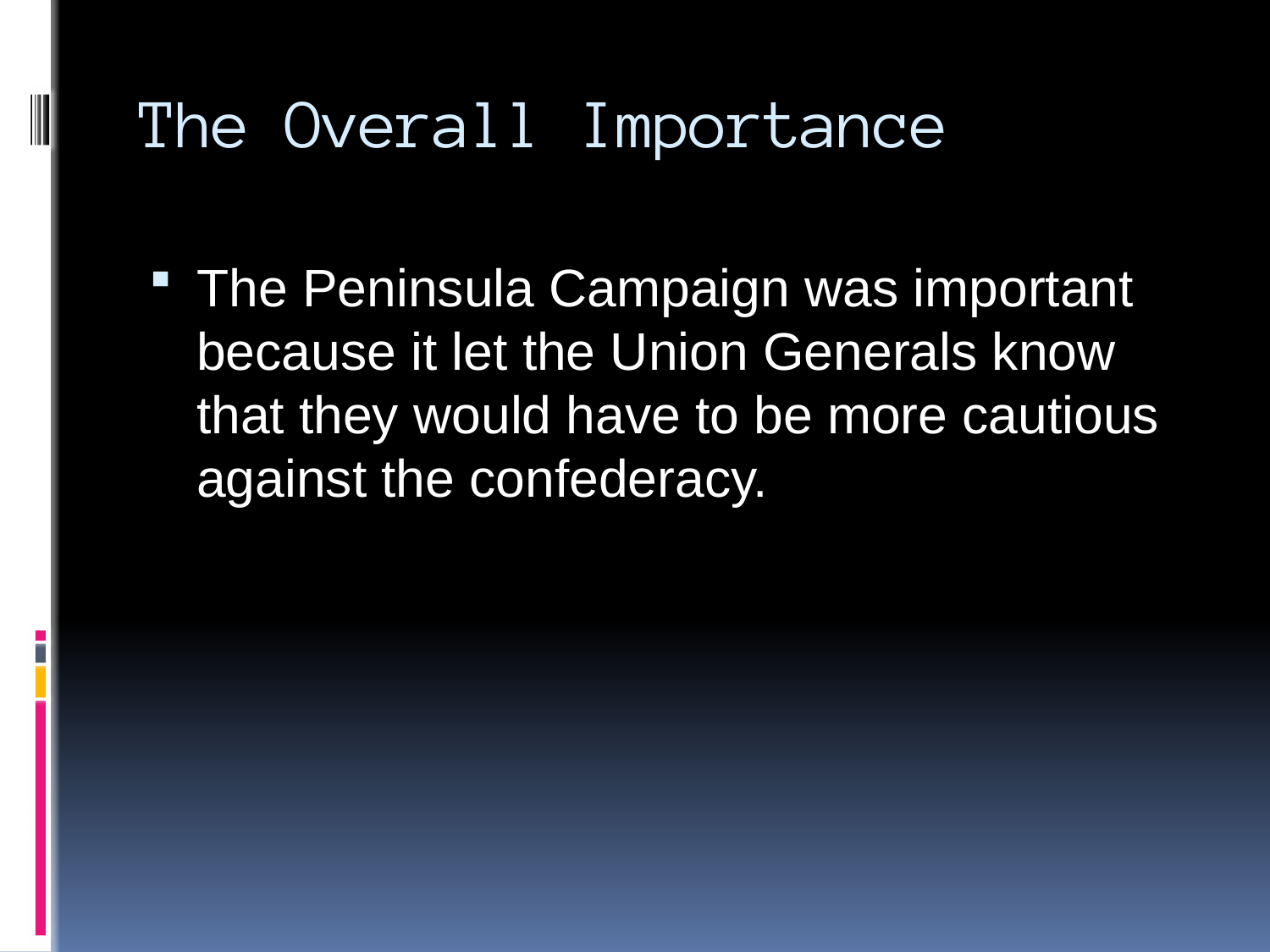

# The Overall Importance
The Peninsula Campaign was important because it let the Union Generals know that they would have to be more cautious against the confederacy.